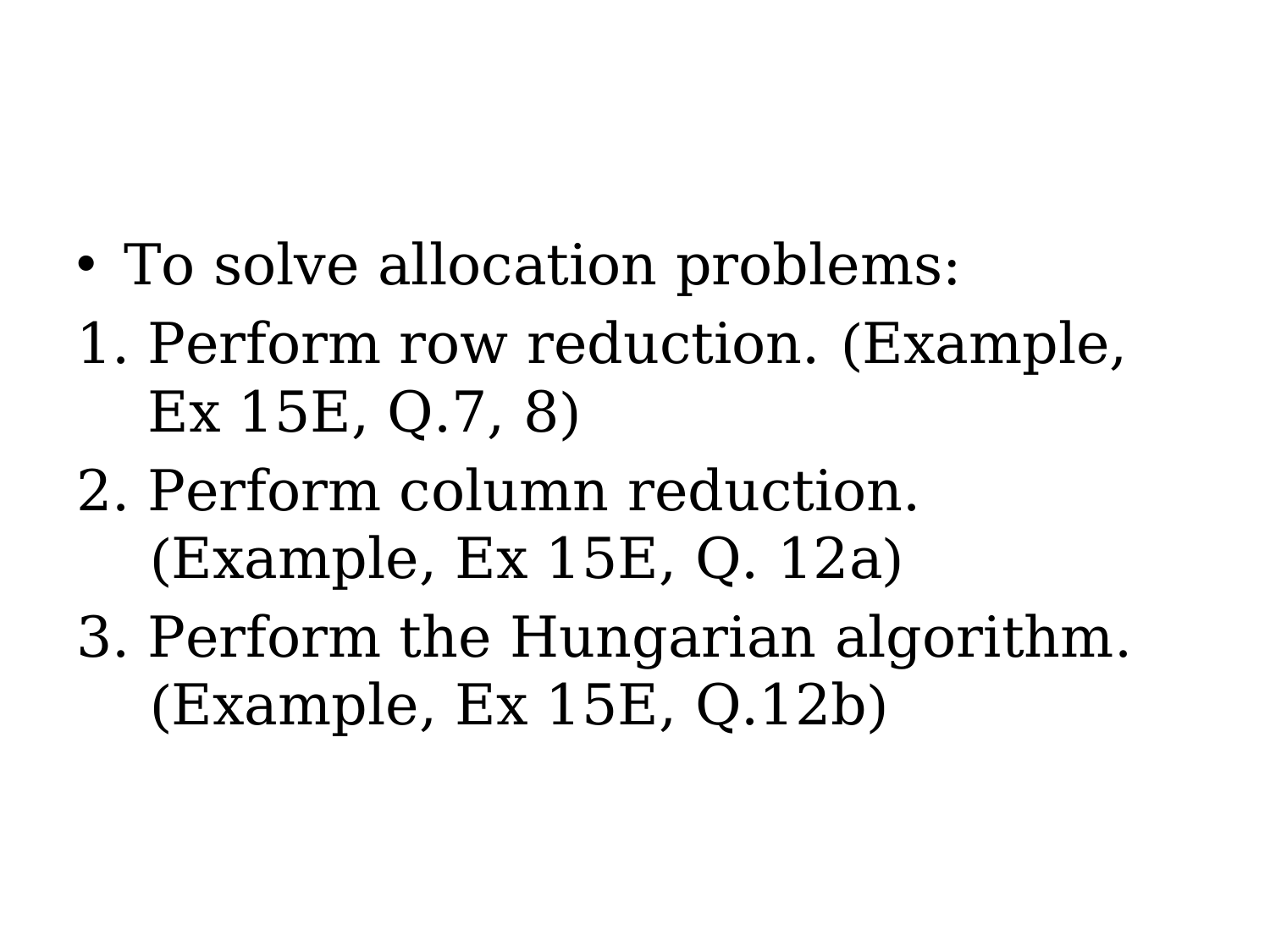

#
To solve allocation problems:
Perform row reduction. (Example, Ex 15E, Q.7, 8)
Perform column reduction. (Example, Ex 15E, Q. 12a)
Perform the Hungarian algorithm. (Example, Ex 15E, Q.12b)